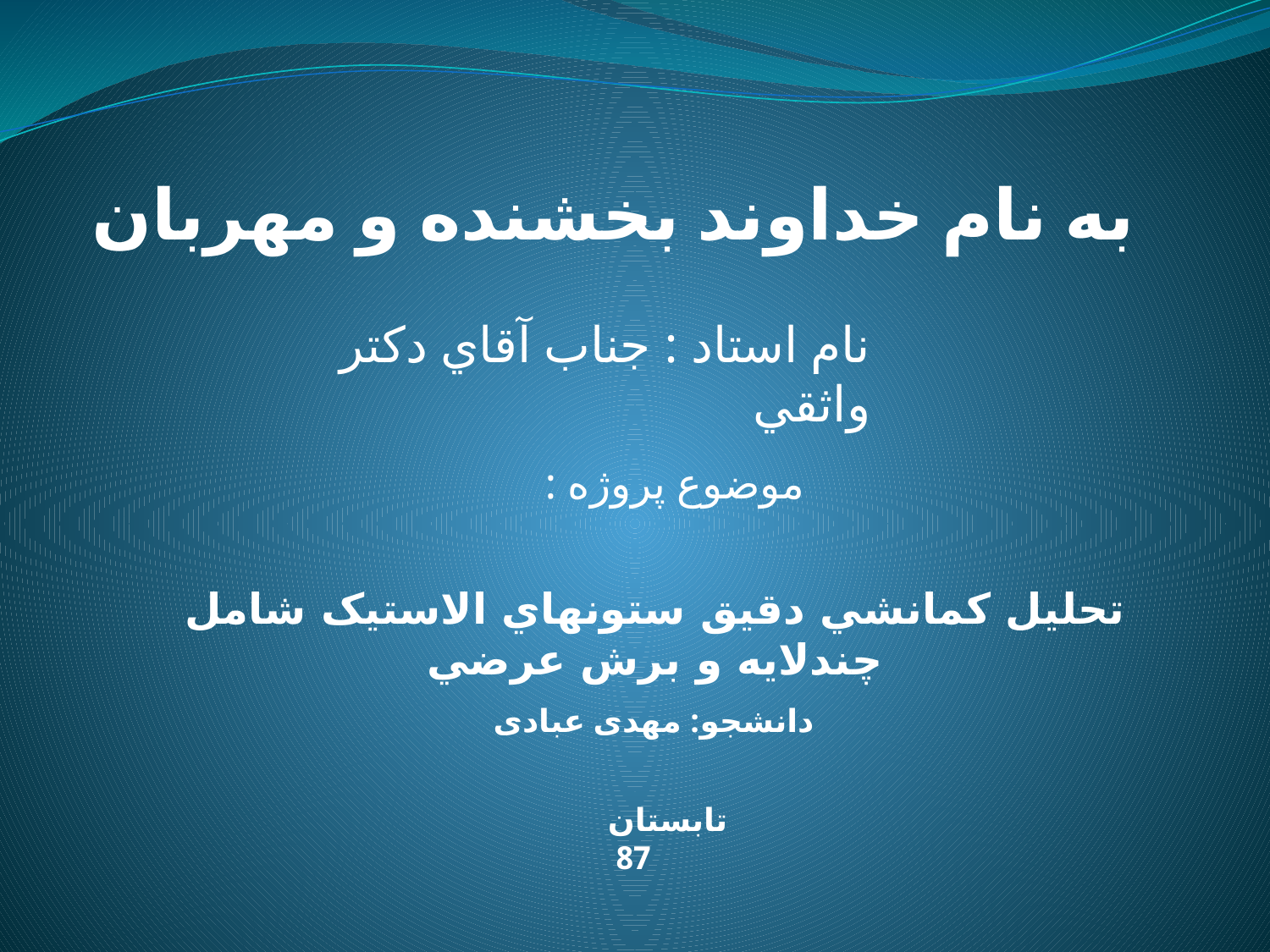

# به نام خداوند بخشنده و مهربان
نام استاد : جناب آقاي دکتر واثقي
موضوع پروژه :
تحليل کمانشي دقيق ستونهاي الاستيک شامل چند‌لايه و برش عرضي
دانشجو: مهدی عبادی
تابستان 87